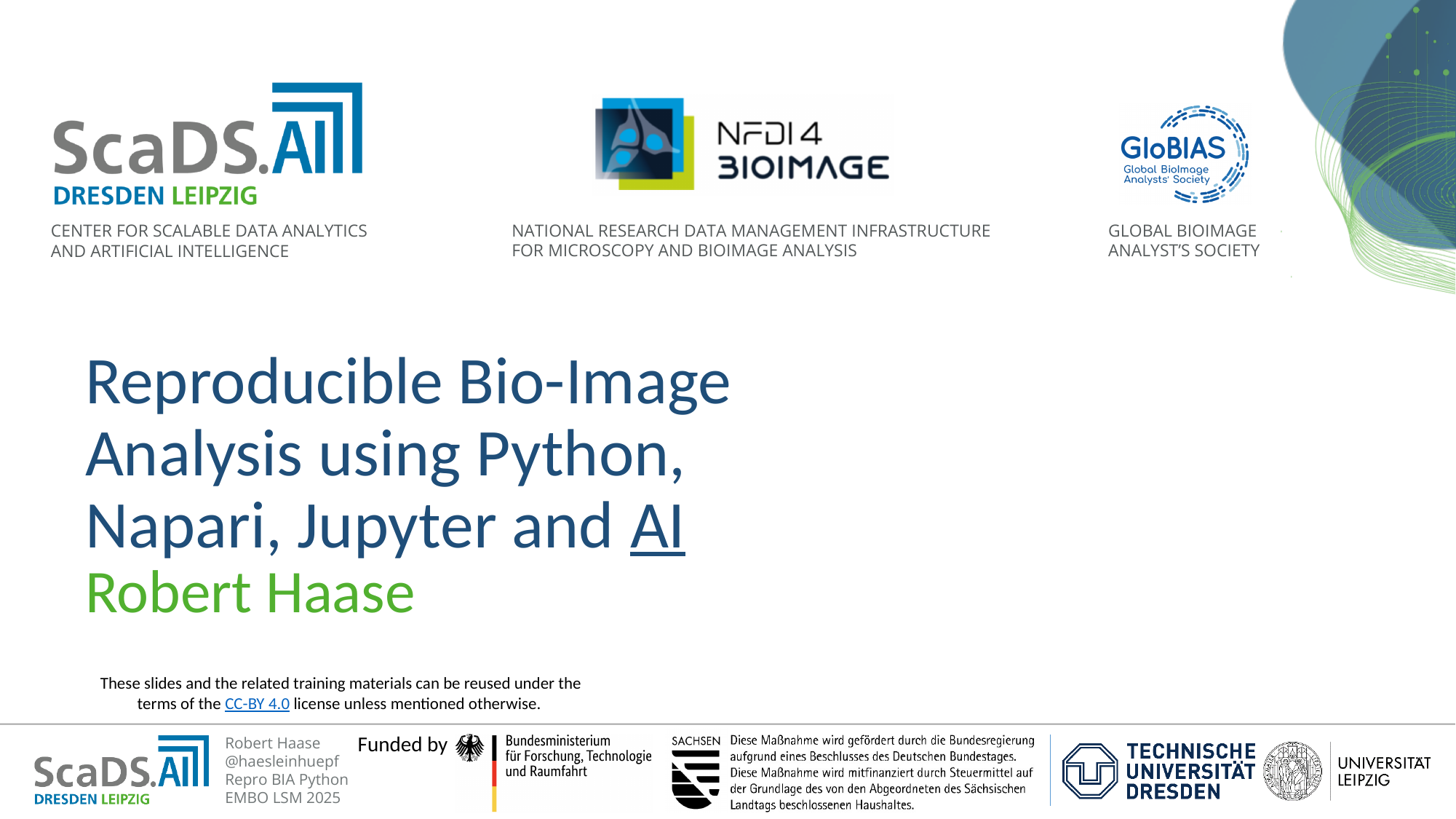

# Reproducible Bio-Image Analysis using Python, Napari, Jupyter and AI
Robert Haase

These slides and the related training materials can be reused under the terms of the CC-BY 4.0 license unless mentioned otherwise.